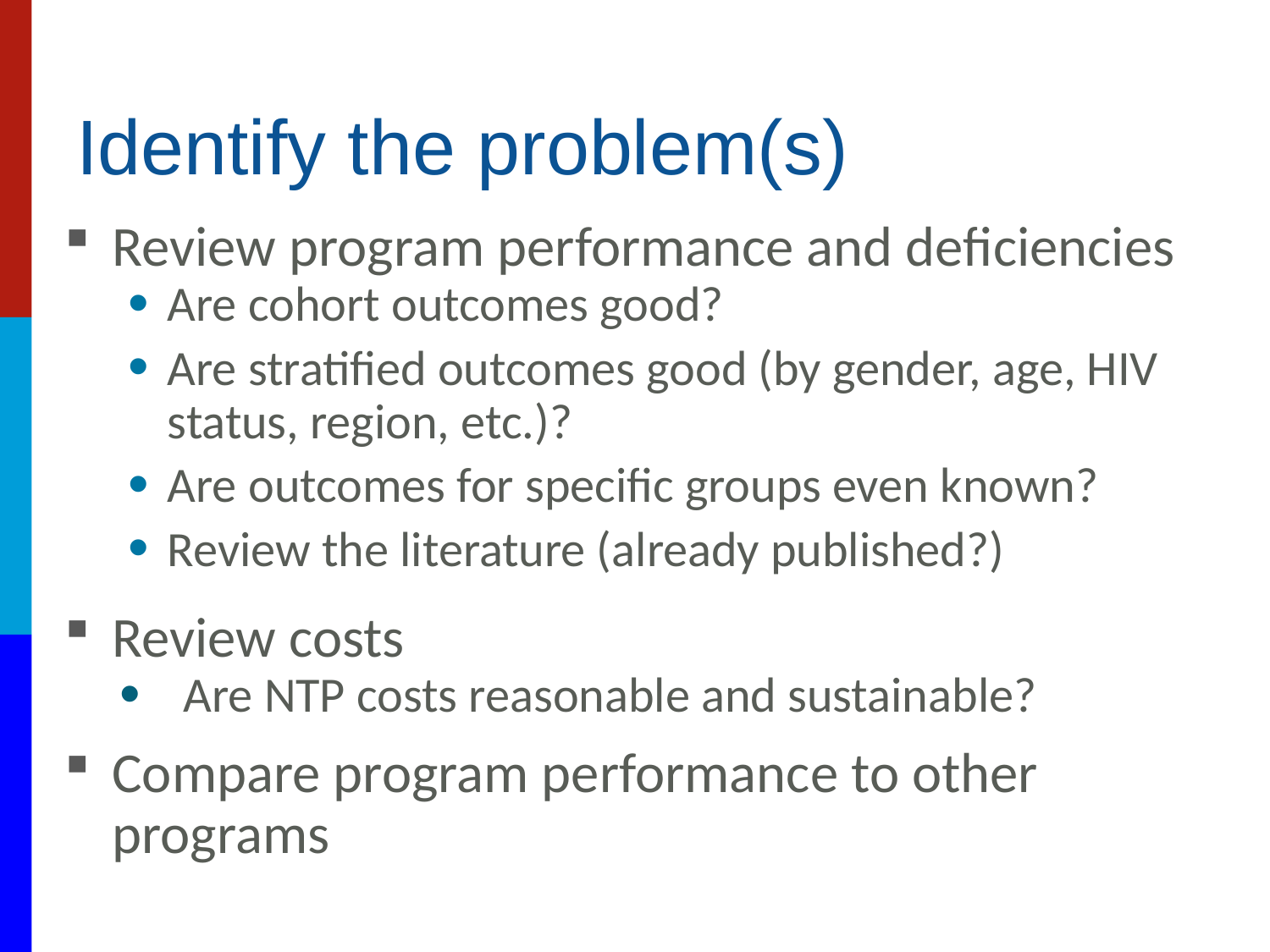

# Identify the problem(s)
Review program performance and deficiencies
Are cohort outcomes good?
Are stratified outcomes good (by gender, age, HIV status, region, etc.)?
Are outcomes for specific groups even known?
Review the literature (already published?)
Review costs
Are NTP costs reasonable and sustainable?
Compare program performance to other programs